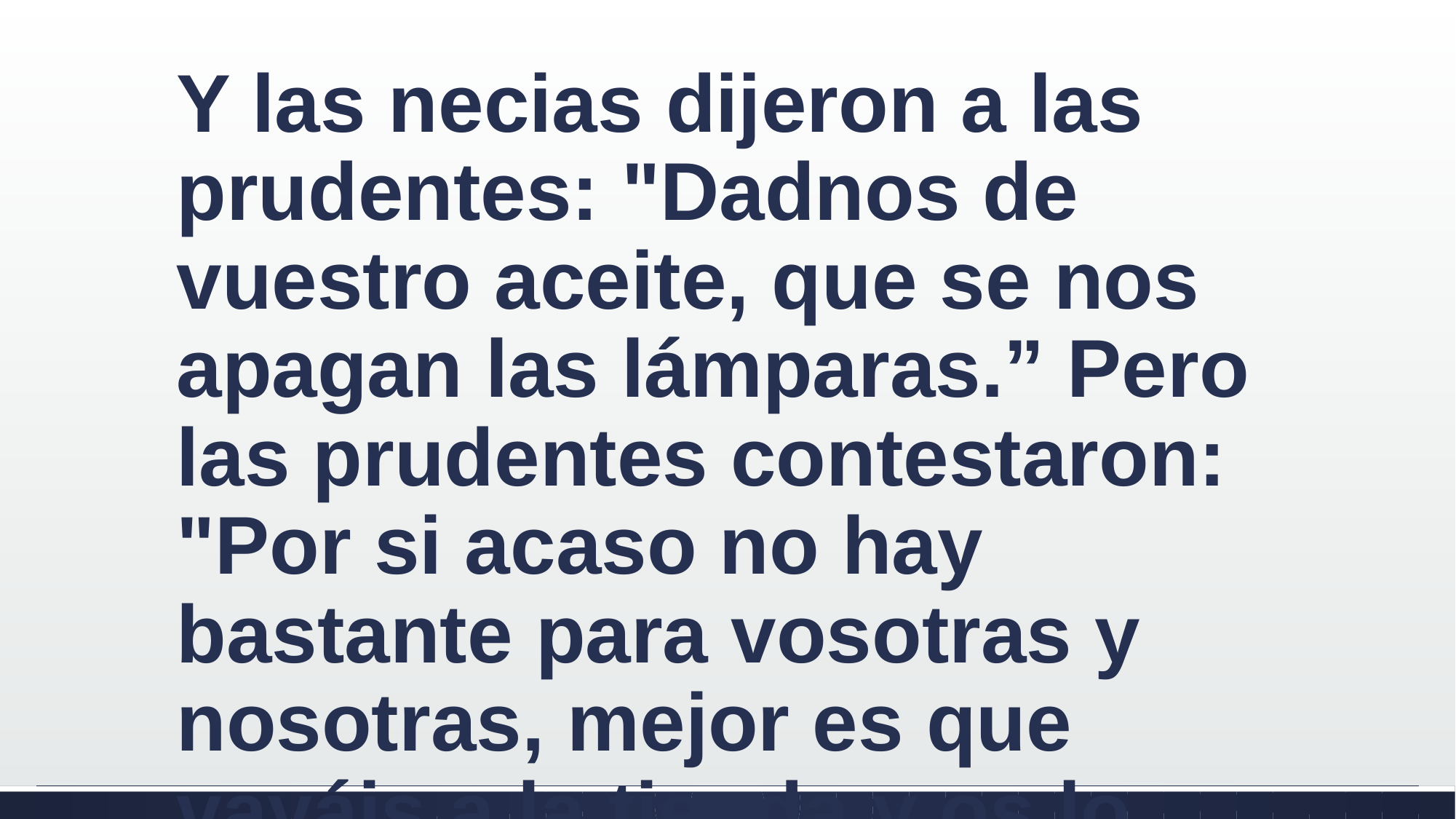

#
Y las necias dijeron a las prudentes: "Dadnos de vuestro aceite, que se nos apagan las lámparas.” Pero las prudentes contestaron: "Por si acaso no hay bastante para vosotras y nosotras, mejor es que vayáis a la tienda y os lo compréis“.